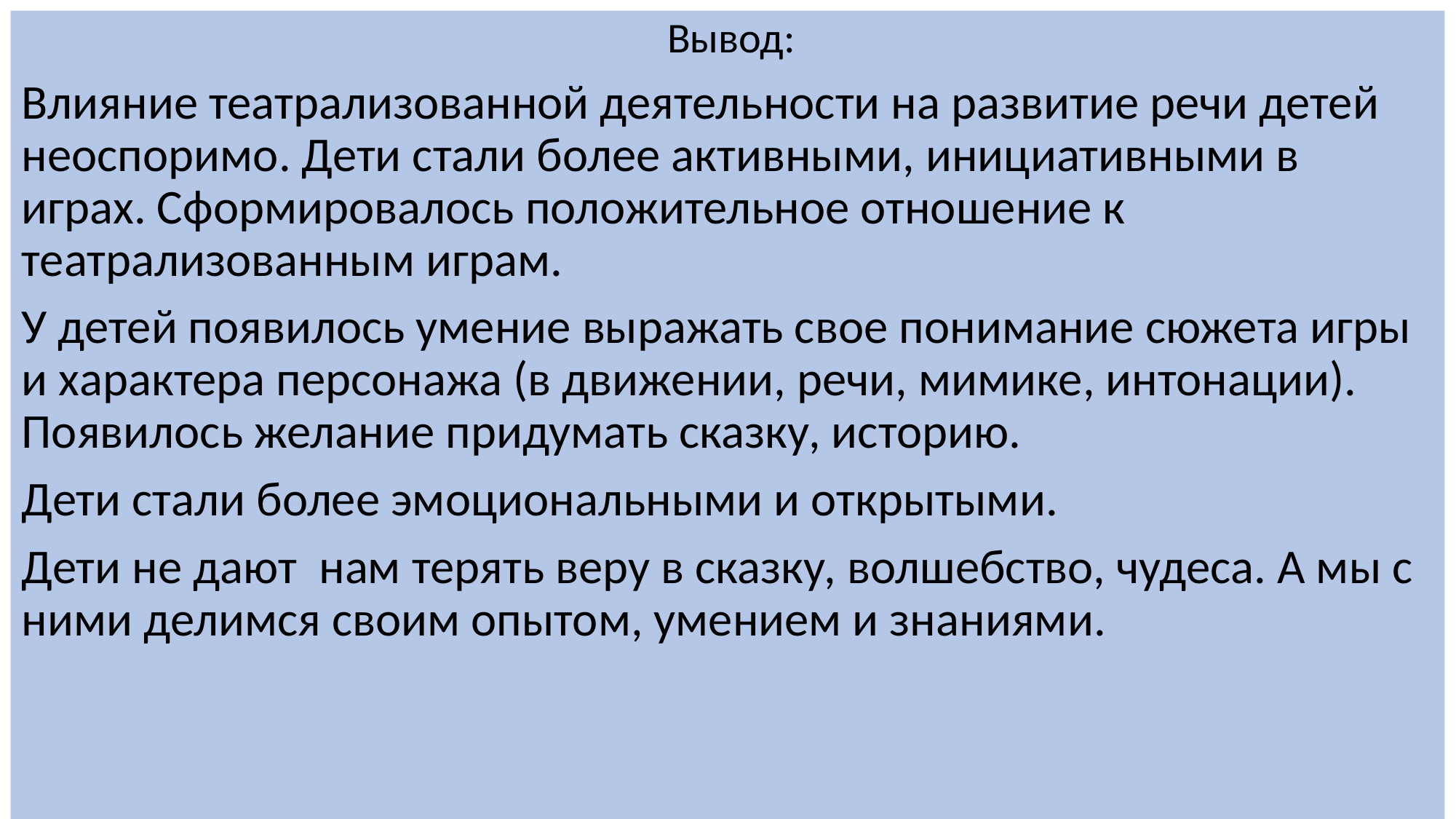

Вывод:
Влияние театрализованной деятельности на развитие речи детей неоспоримо. Дети стали более активными, инициативными в играх. Сформировалось положительное отношение к театрализованным играм.
У детей появилось умение выражать свое понимание сюжета игры и характера персонажа (в движении, речи, мимике, интонации). Появилось желание придумать сказку, историю.
Дети стали более эмоциональными и открытыми.
Дети не дают  нам терять веру в сказку, волшебство, чудеса. А мы с ними делимся своим опытом, умением и знаниями.